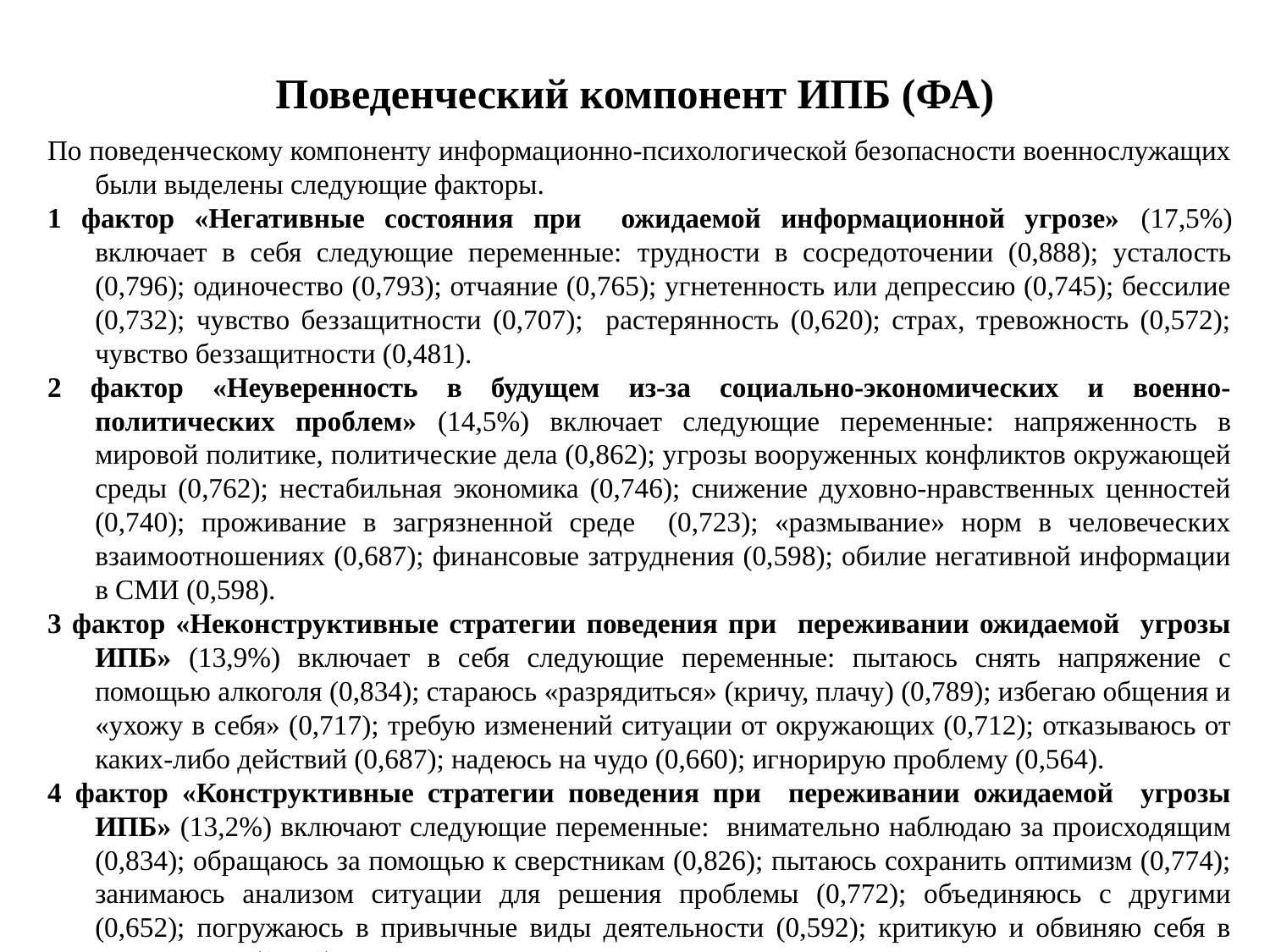

Поведенческий компонент ИПБ (ФА)
По поведенческому компоненту информационно-психологической безопасности военнослужащих были выделены следующие факторы.
1 фактор «Негативные состояния при  ожидаемой информационной угрозе» (17,5%) включает в себя следующие переменные: трудности в сосредоточении (0,888); усталость (0,796); одиночество (0,793); отчаяние (0,765); угнетенность или депрессию (0,745); бессилие (0,732); чувство беззащитности (0,707);  растерянность (0,620); страх, тревожность (0,572); чувство беззащитности (0,481).
2 фактор «Неуверенность в будущем из-за социально-экономических и военно-политических проблем» (14,5%) включает следующие переменные: напряженность в мировой политике, политические дела (0,862); угрозы вооруженных конфликтов окружающей среды (0,762); нестабильная экономика (0,746); снижение духовно-нравственных ценностей (0,740); проживание в загрязненной среде  (0,723); «размывание» норм в человеческих взаимоотношениях (0,687); финансовые затруднения (0,598); обилие негативной информации в СМИ (0,598).
3 фактор «Неконструктивные стратегии поведения при  переживании ожидаемой  угрозы ИПБ» (13,9%) включает в себя следующие переменные: пытаюсь снять напряжение с помощью алкоголя (0,834); стараюсь «разрядиться» (кричу, плачу) (0,789); избегаю общения и «ухожу в себя» (0,717); требую изменений ситуации от окружающих (0,712); отказываюсь от каких-либо действий (0,687); надеюсь на чудо (0,660); игнорирую проблему (0,564).
4 фактор «Конструктивные стратегии поведения при  переживании ожидаемой  угрозы ИПБ» (13,2%) включают следующие переменные:  внимательно наблюдаю за происходящим (0,834); обращаюсь за помощью к сверстникам (0,826); пытаюсь сохранить оптимизм (0,774); занимаюсь анализом ситуации для решения проблемы (0,772); объединяюсь с другими (0,652); погружаюсь в привычные виды деятельности (0,592); критикую и обвиняю себя в пассивности (0,520).